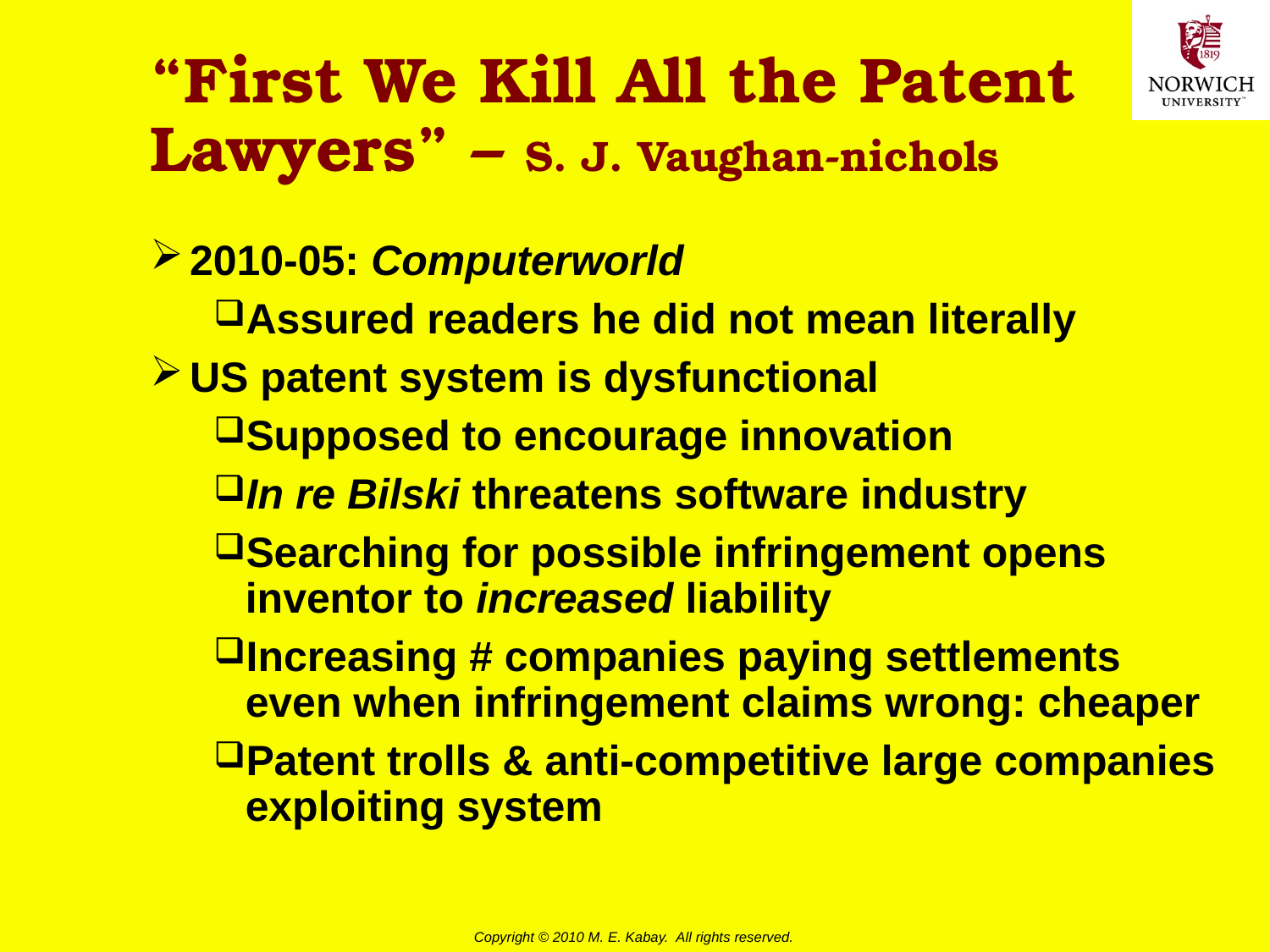

# “First We Kill All the Patent Lawyers” – S. J. Vaughan-nichols
2010-05: Computerworld
Assured readers he did not mean literally
US patent system is dysfunctional
Supposed to encourage innovation
In re Bilski threatens software industry
Searching for possible infringement opens inventor to increased liability
Increasing # companies paying settlements even when infringement claims wrong: cheaper
Patent trolls & anti-competitive large companies exploiting system